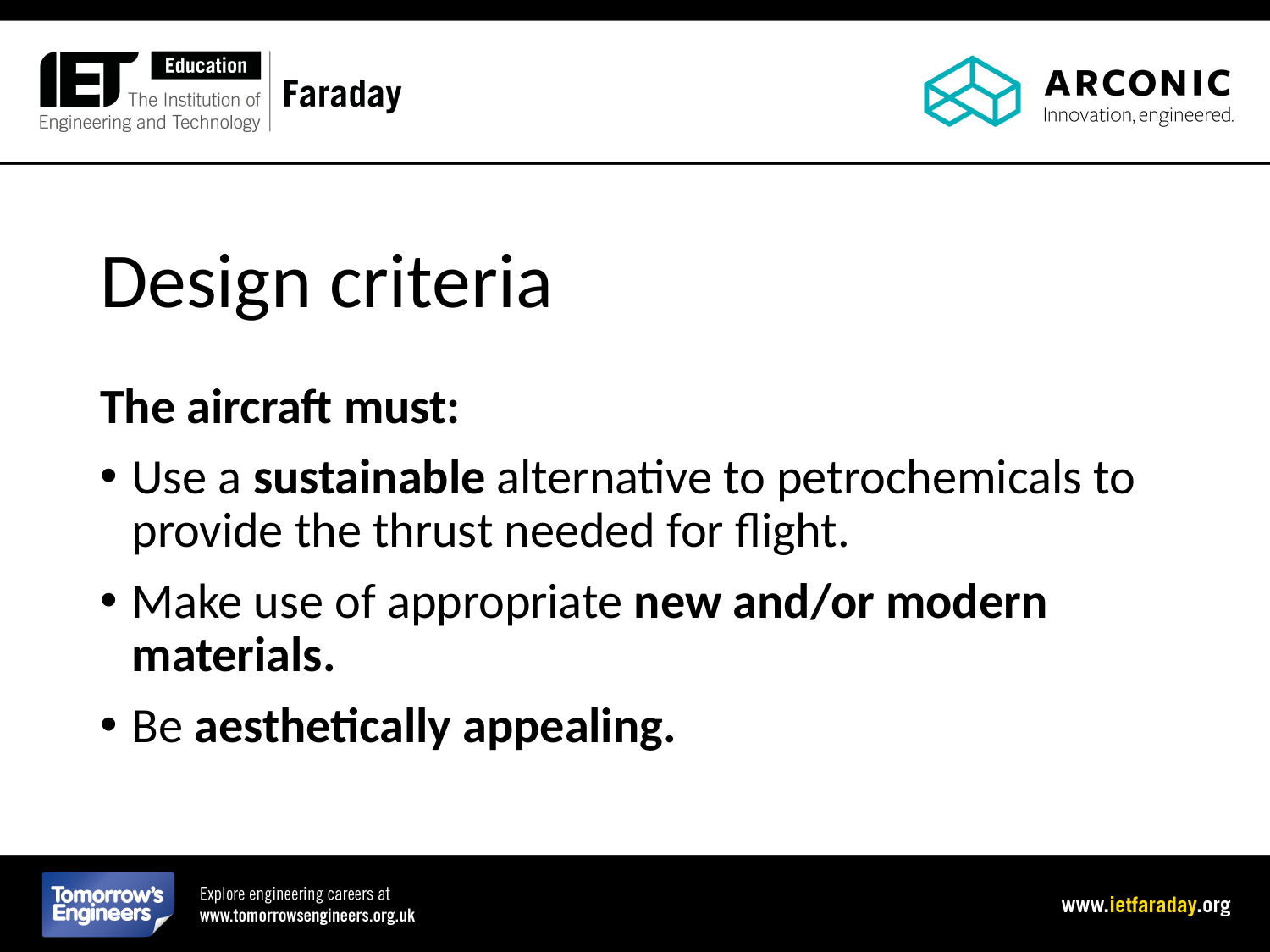

# Design criteria
The aircraft must:
Use a sustainable alternative to petrochemicals to provide the thrust needed for flight.
Make use of appropriate new and/or modern materials.
Be aesthetically appealing.